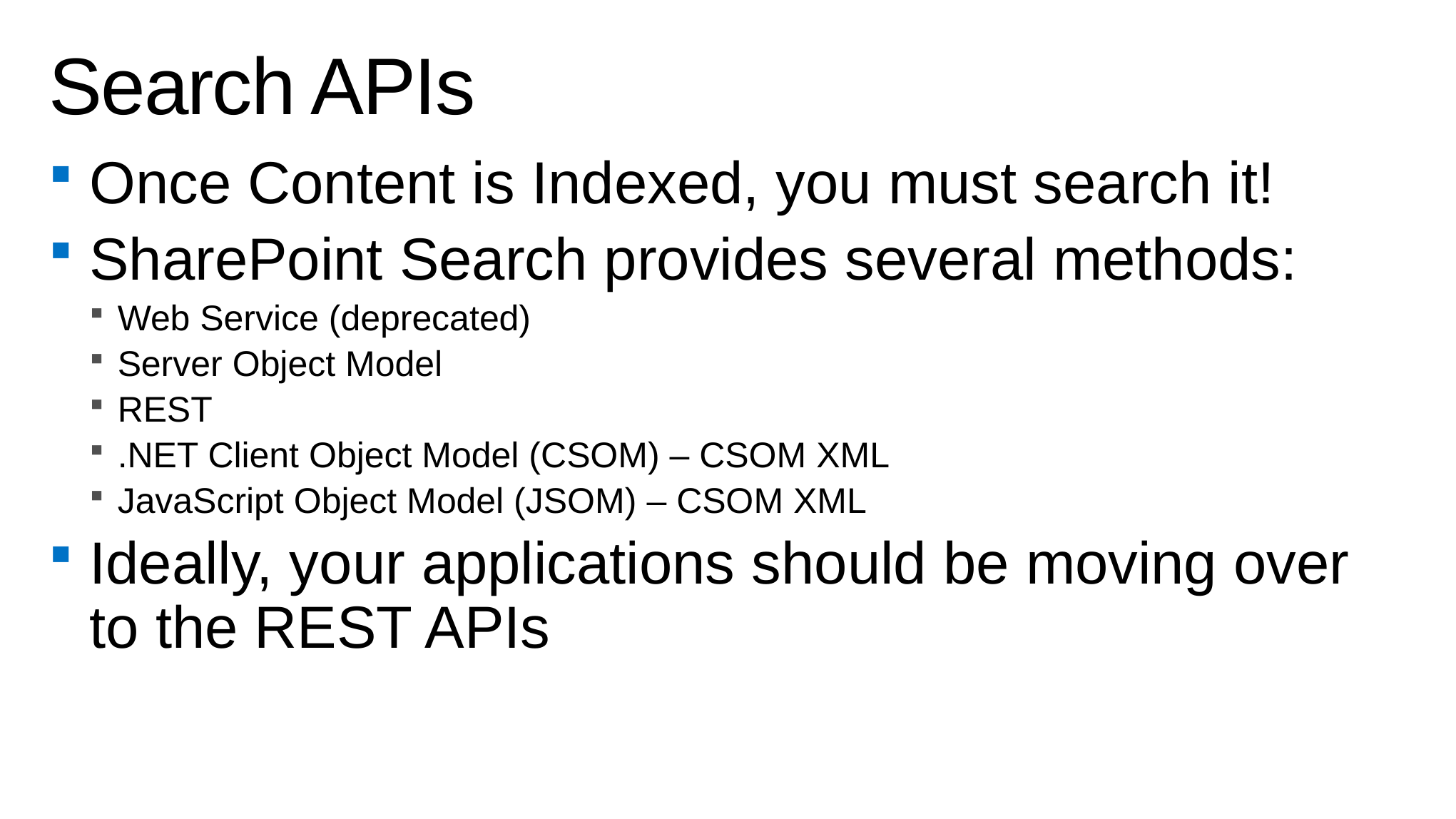

# Search APIs
Once Content is Indexed, you must search it!
SharePoint Search provides several methods:
Web Service (deprecated)
Server Object Model
REST
.NET Client Object Model (CSOM) – CSOM XML
JavaScript Object Model (JSOM) – CSOM XML
Ideally, your applications should be moving over to the REST APIs